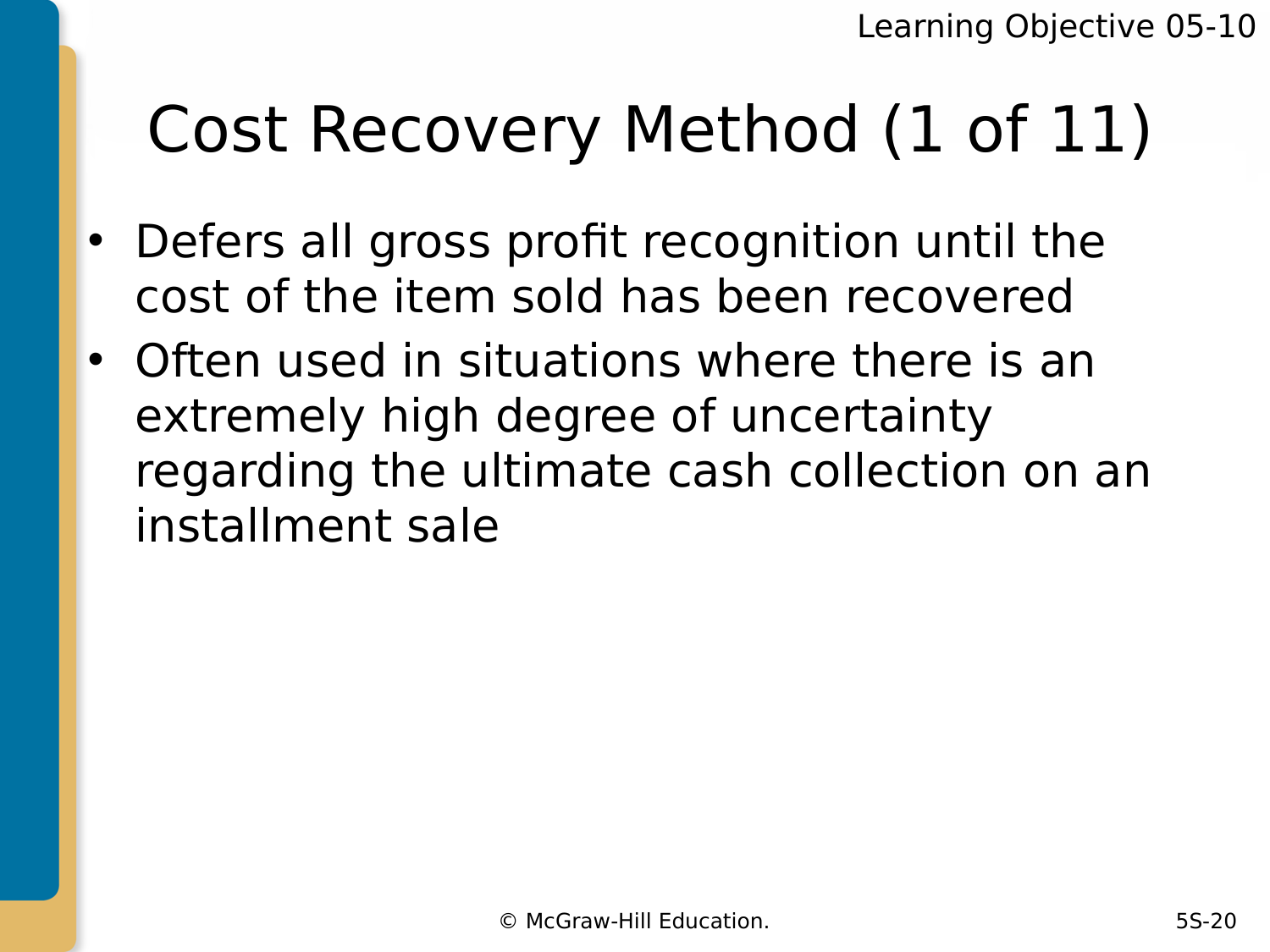

Learning Objective 05-10
# Cost Recovery Method (1 of 11)
Defers all gross profit recognition until the cost of the item sold has been recovered
Often used in situations where there is an extremely high degree of uncertainty regarding the ultimate cash collection on an installment sale